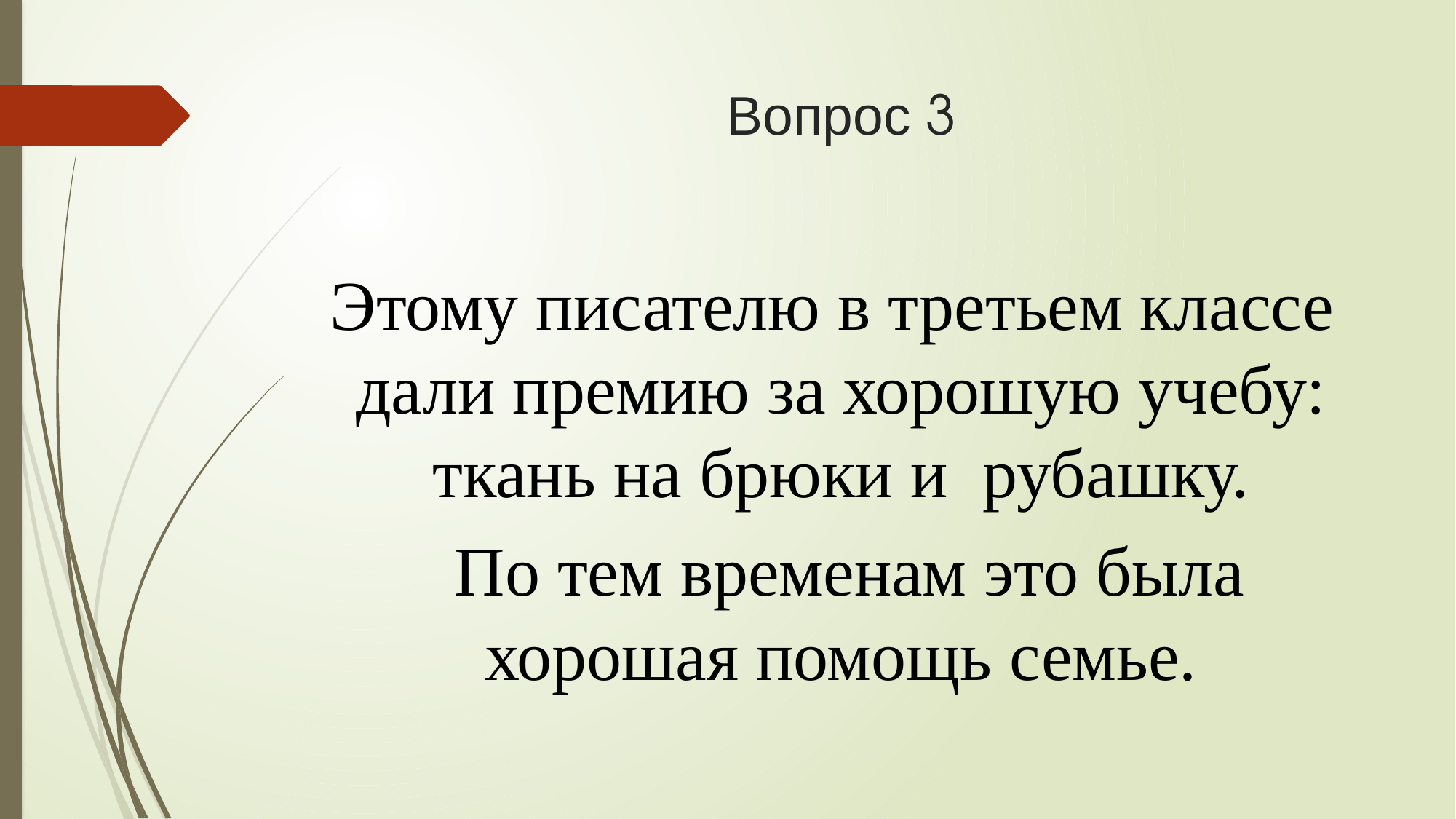

# Вопрос 3
Этому писателю в третьем классе  дали премию за хорошую учебу: ткань на брюки и  рубашку.
 По тем временам это была хорошая помощь семье.